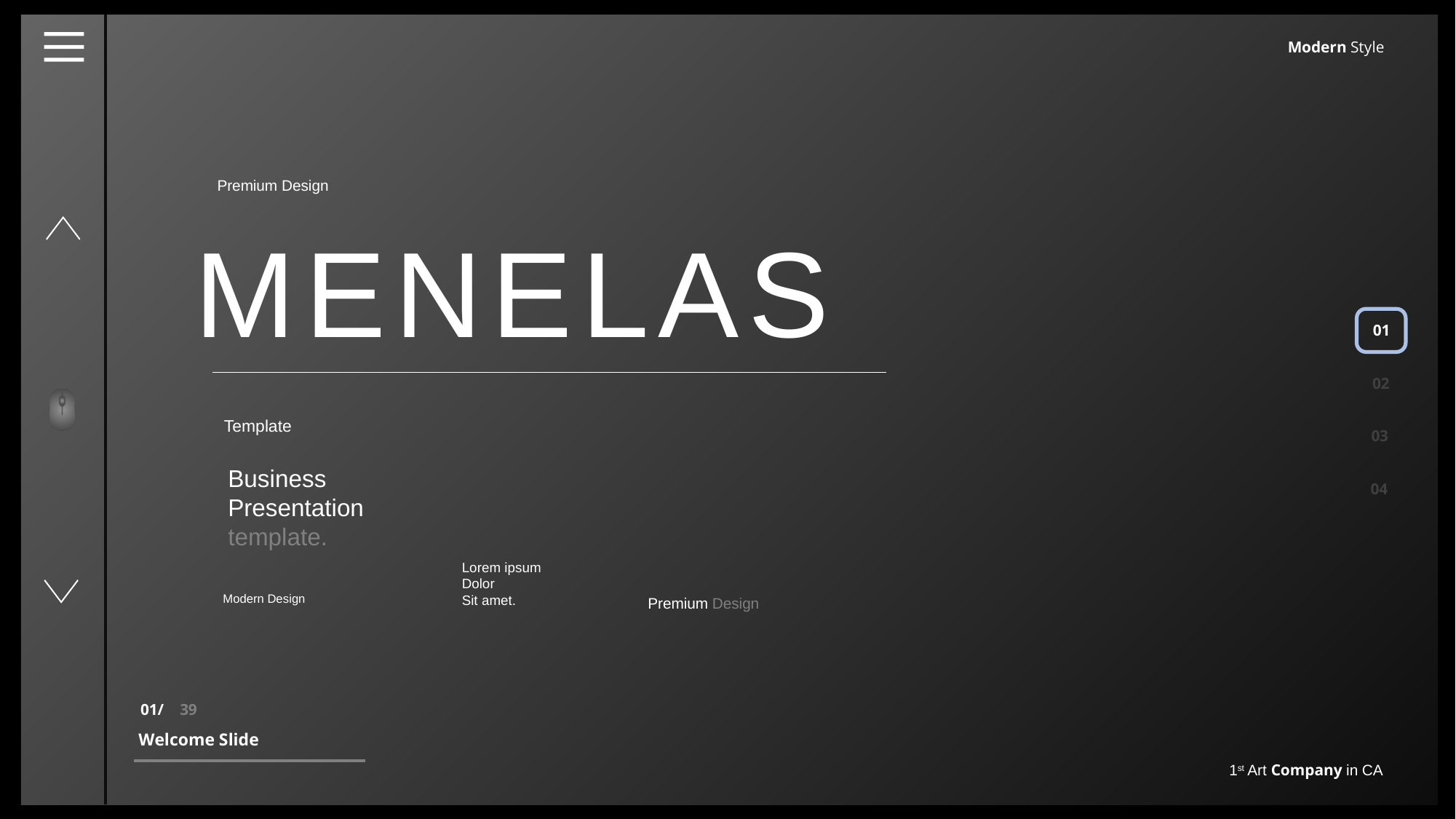

Modern Style

Premium Design

MENELAS

01
02

Template
03
Business
Presentation
template.
04
Lorem ipsum
Dolor
Sit amet.

Modern Design
Premium Design
01/    39
Welcome Slide
1st Art Company in CA